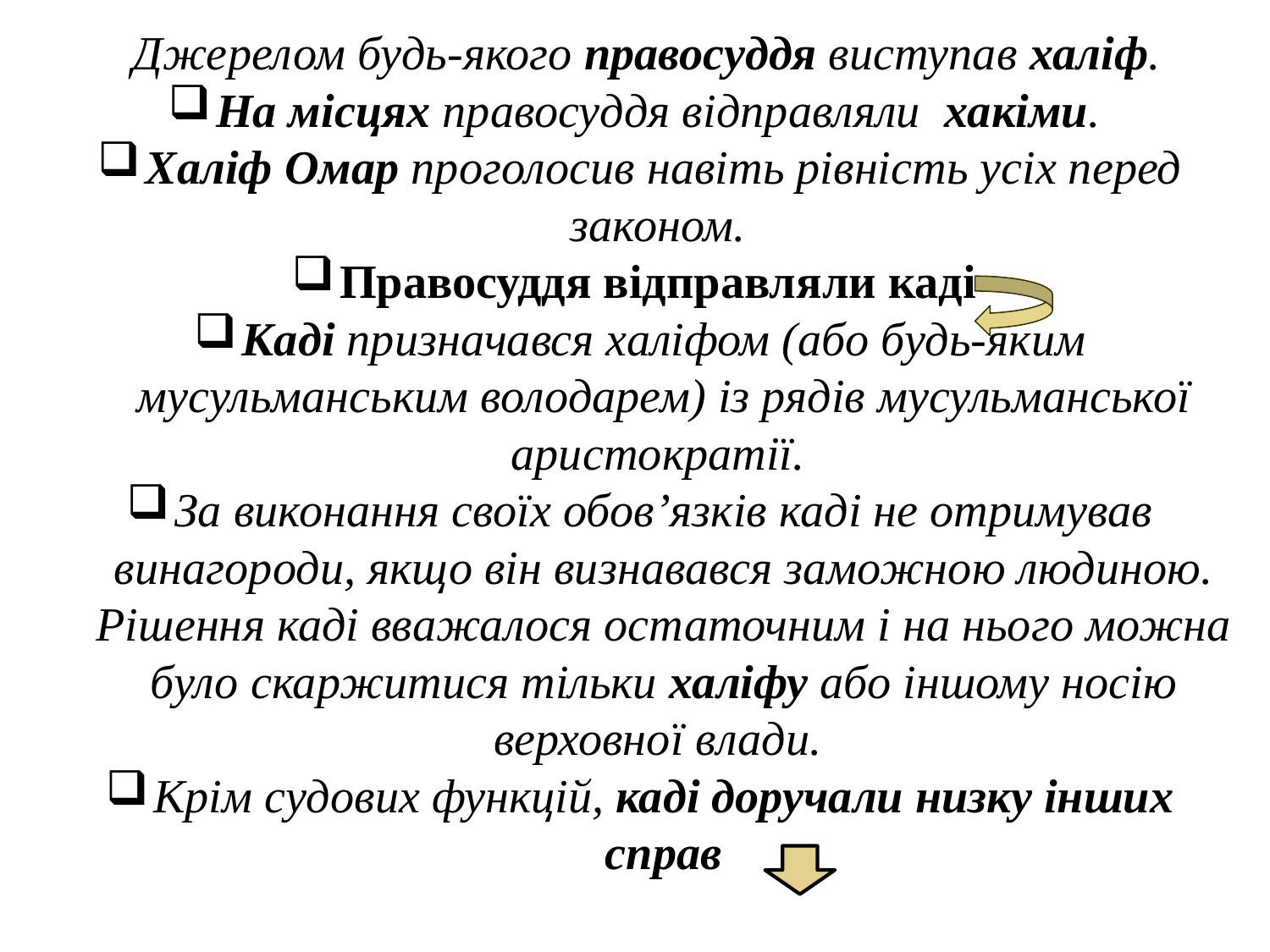

Джерелом будь-якого правосуддя виступав халіф.
На місцях правосуддя відправляли  хакіми.
Халіф Омар проголосив навіть рівність усіх перед законом.
Правосуддя відправляли каді
Каді призначався халіфом (або будь-яким мусульманським володарем) із рядів мусульманської аристократії.
За виконання своїх обов’язків каді не отримував винагороди, якщо він визнавався заможною людиною. Рішення каді вважалося остаточним і на нього можна було скаржитися тільки халіфу або іншому носію верховної влади.
Крім судових функцій, каді доручали низку інших справ